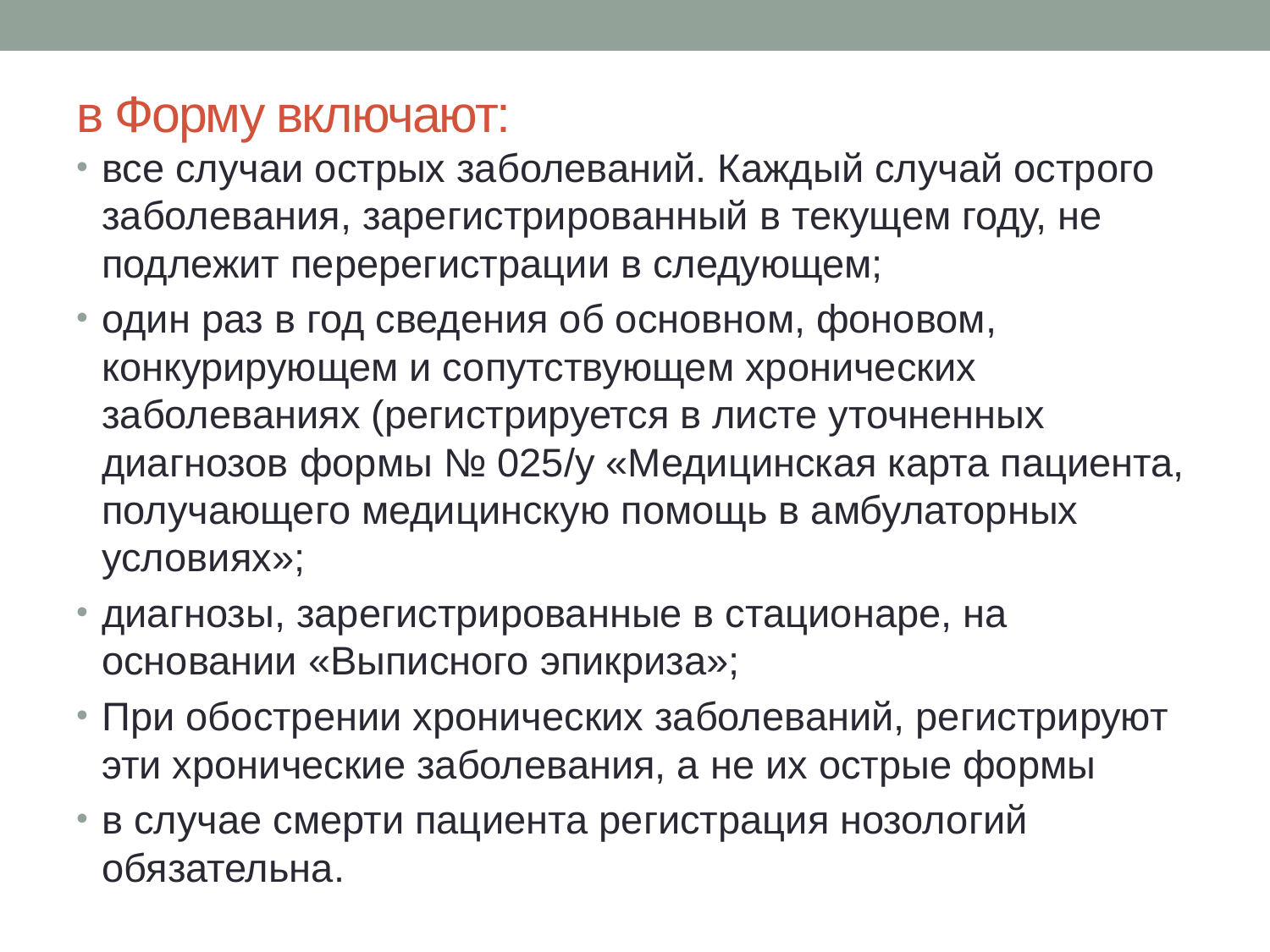

# в Форму включают:
все случаи острых заболеваний. Каждый случай острого заболевания, зарегистрированный в текущем году, не подлежит перерегистрации в следующем;
один раз в год сведения об основном, фоновом, конкурирующем и сопутствующем хронических заболеваниях (регистрируется в листе уточненных диагнозов формы № 025/у «Медицинская карта пациента, получающего медицинскую помощь в амбулаторных условиях»;
диагнозы, зарегистрированные в стационаре, на основании «Выписного эпикриза»;
При обострении хронических заболеваний, регистрируют эти хронические заболевания, а не их острые формы
в случае смерти пациента регистрация нозологий обязательна.